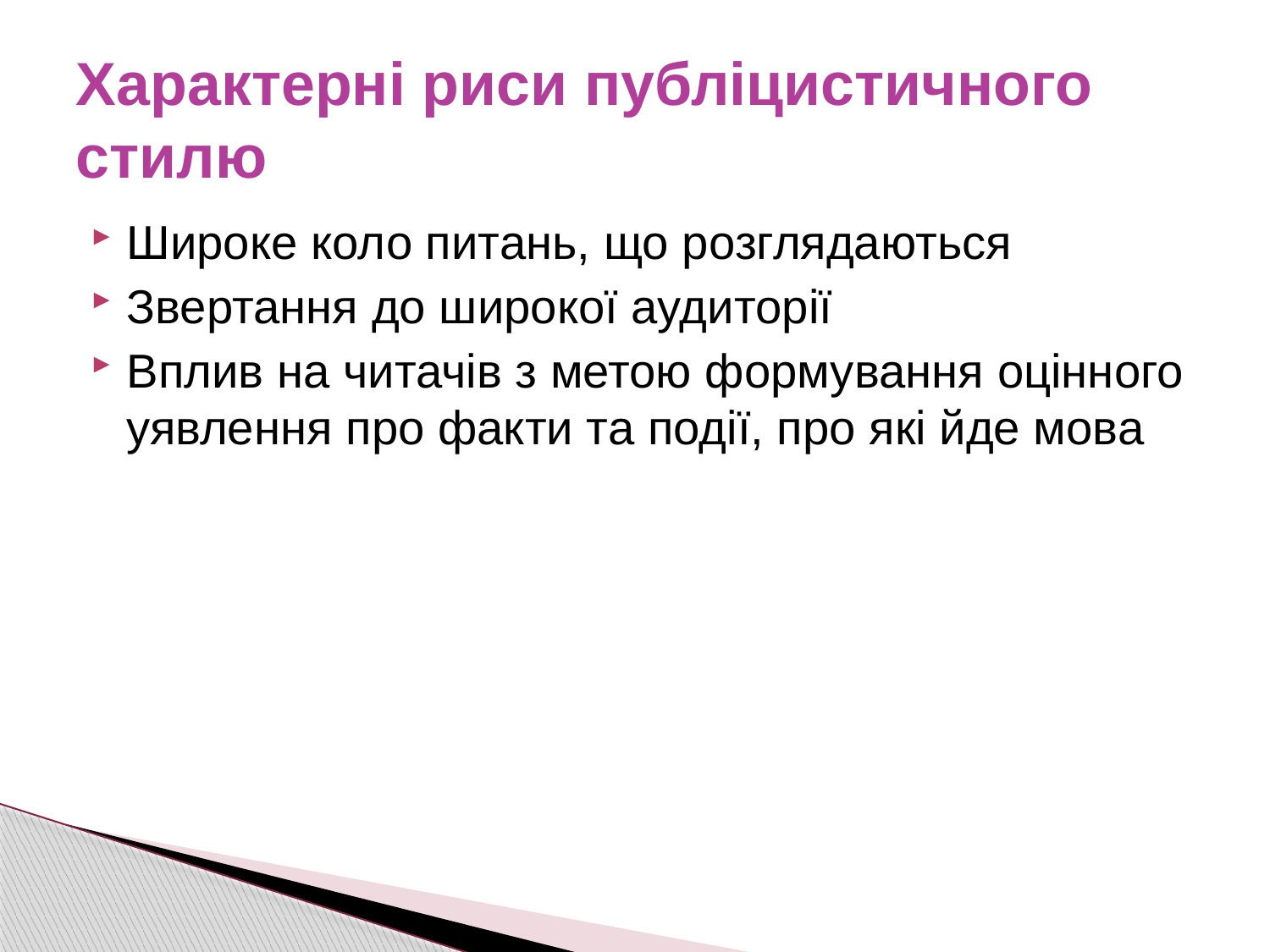

# Характерні риси публіцистичного стилю
Широке коло питань, що розглядаються
Звертання до широкої аудиторії
Вплив на читачів з метою формування оцінного уявлення про факти та події, про які йде мова